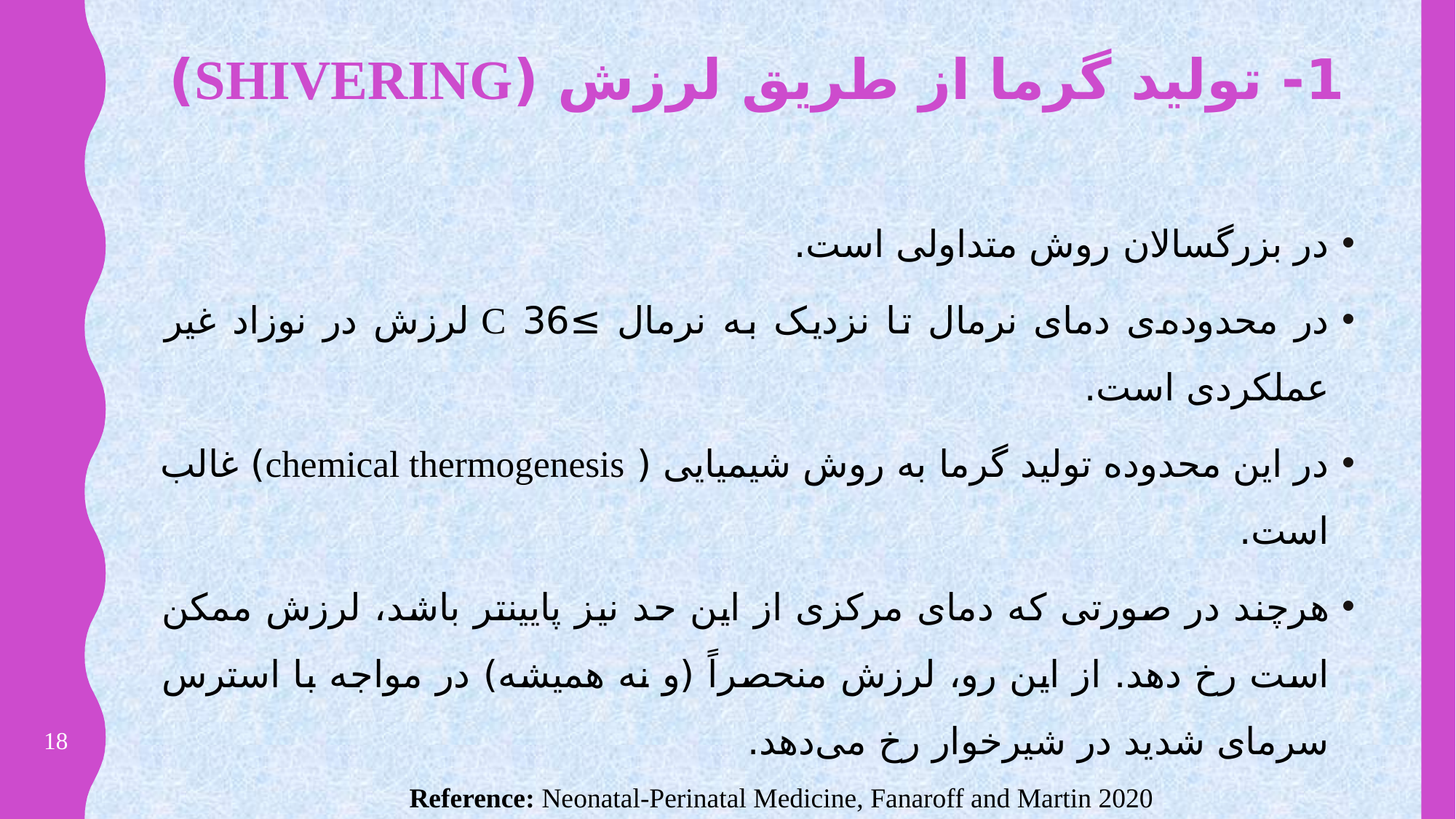

# 1- تولید گرما از طریق لرزش (Shivering)
در بزرگسالان روش متداولی است.
در محدوده‌ی دمای نرمال تا نزدیک به نرمال ≥36 C لرزش در نوزاد غیر عملکردی است.
در این محدوده تولید گرما به روش شیمیایی ( chemical thermogenesis) غالب است.
هرچند در صورتی که دمای مرکزی از این حد نیز پایینتر باشد، لرزش ممکن است رخ دهد. از این رو، لرزش منحصراً (و نه همیشه) در مواجه با استرس سرمای شدید در شیرخوار رخ می‌دهد.

18
Reference: Neonatal-Perinatal Medicine, Fanaroff and Martin 2020